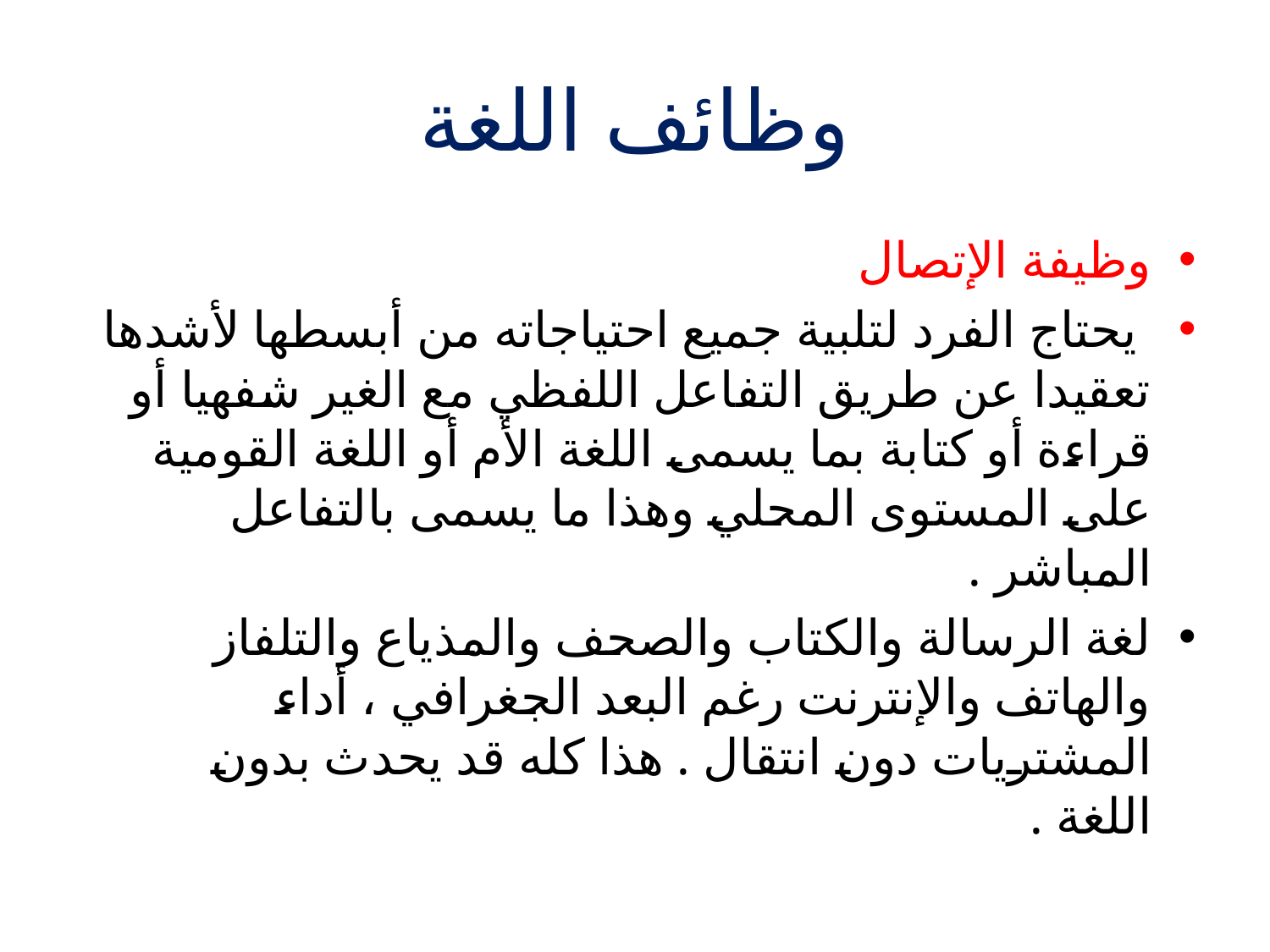

# وظائف اللغة
وظيفة الإتصال
 يحتاج الفرد لتلبية جميع احتياجاته من أبسطها لأشدها تعقيدا عن طريق التفاعل اللفظي مع الغير شفهيا أو قراءة أو كتابة بما يسمى اللغة الأم أو اللغة القومية على المستوى المحلي وهذا ما يسمى بالتفاعل المباشر .
لغة الرسالة والكتاب والصحف والمذياع والتلفاز والهاتف والإنترنت رغم البعد الجغرافي ، أداء المشتريات دون انتقال . هذا كله قد يحدث بدون اللغة .